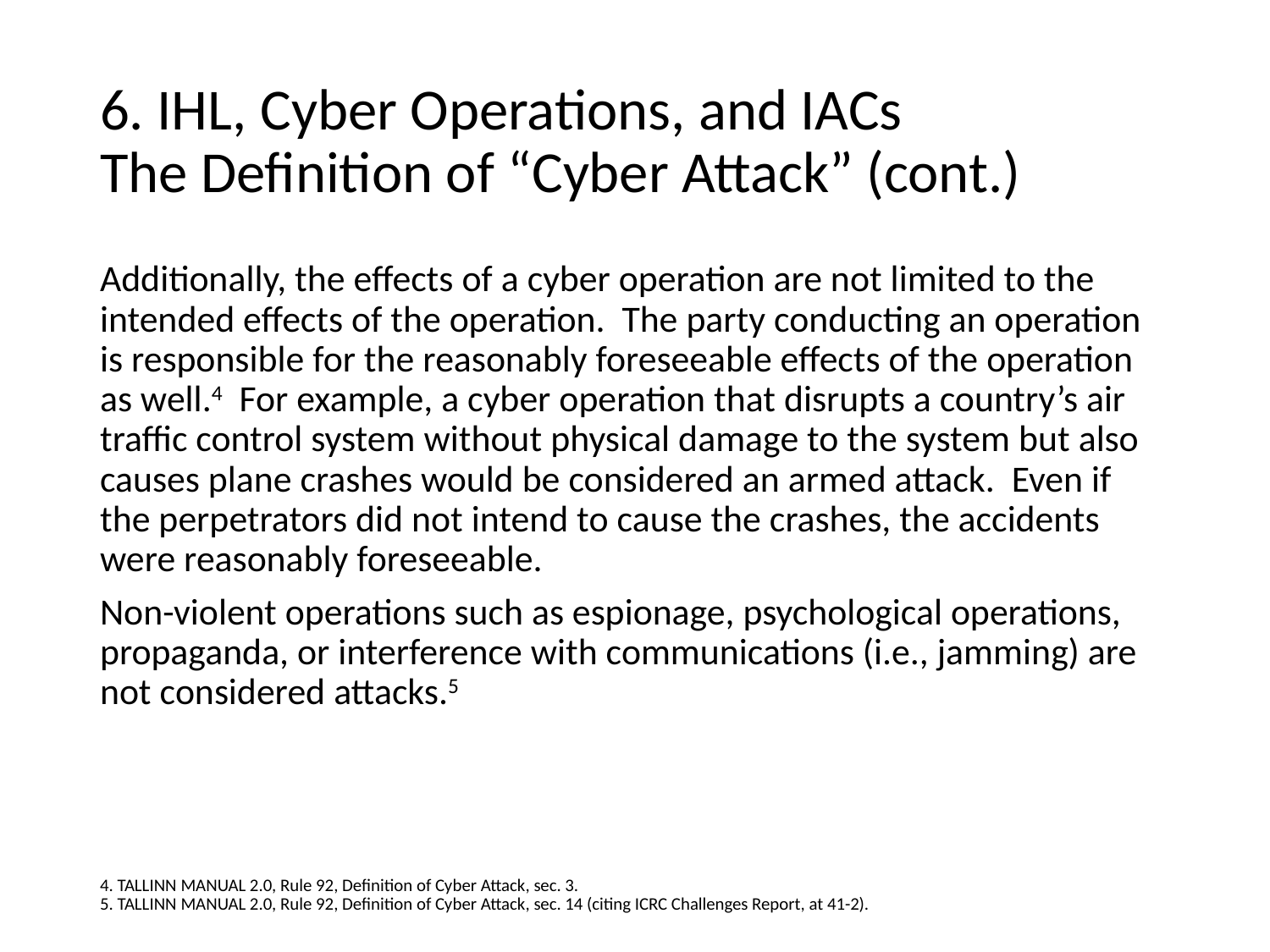

# 6. IHL, Cyber Operations, and IACs The Definition of “Cyber Attack” (cont.)
Additionally, the effects of a cyber operation are not limited to the intended effects of the operation.  The party conducting an operation is responsible for the reasonably foreseeable effects of the operation as well.4  For example, a cyber operation that disrupts a country’s air traffic control system without physical damage to the system but also causes plane crashes would be considered an armed attack.  Even if the perpetrators did not intend to cause the crashes, the accidents were reasonably foreseeable.
Non-violent operations such as espionage, psychological operations, propaganda, or interference with communications (i.e., jamming) are not considered attacks.5

4. TALLINN MANUAL 2.0, Rule 92, Definition of Cyber Attack, sec. 3.
5. TALLINN MANUAL 2.0, Rule 92, Definition of Cyber Attack, sec. 14 (citing ICRC Challenges Report, at 41-2).